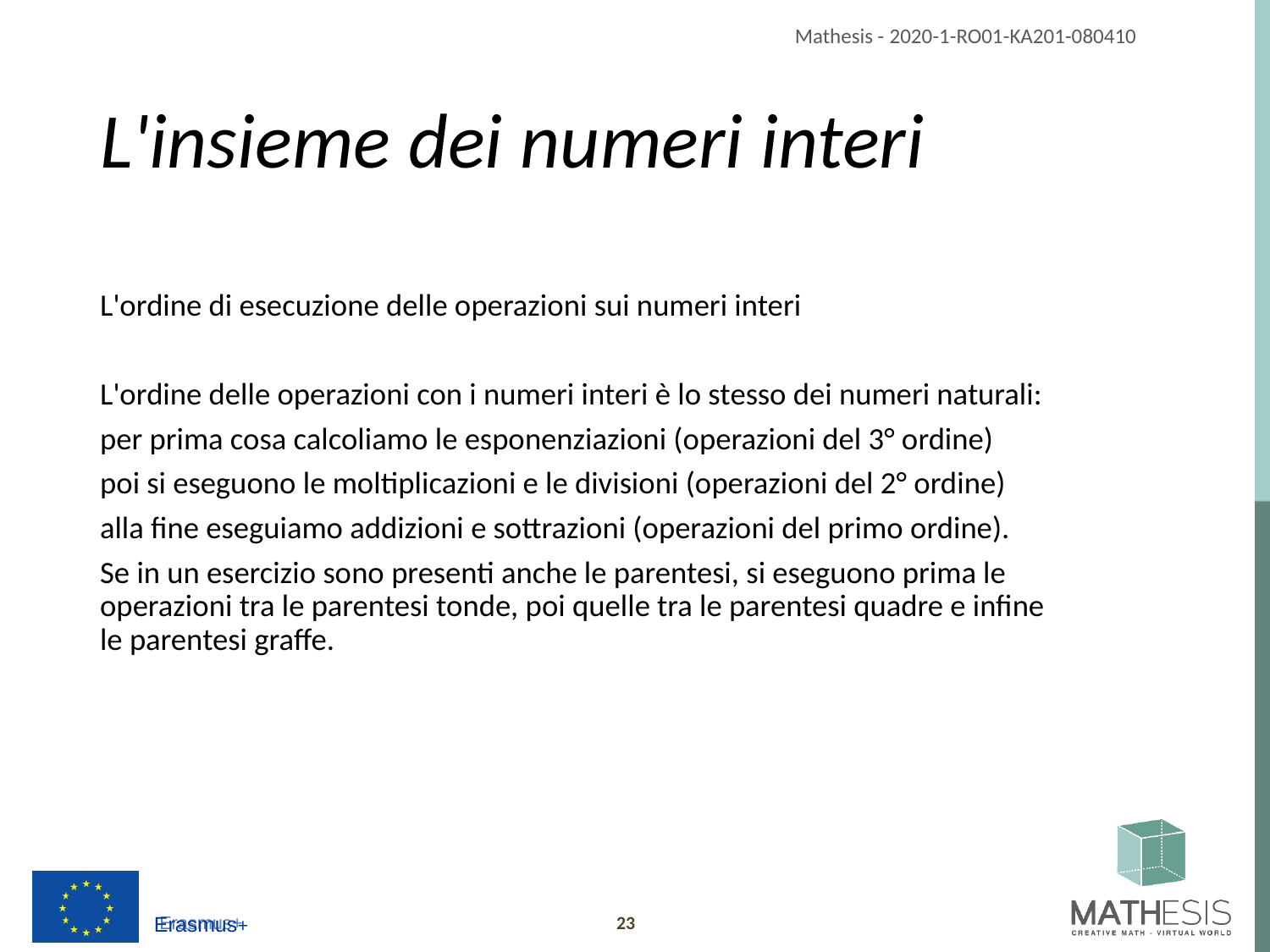

# L'insieme dei numeri interi
L'ordine di esecuzione delle operazioni sui numeri interi

L'ordine delle operazioni con i numeri interi è lo stesso dei numeri naturali:
per prima cosa calcoliamo le esponenziazioni (operazioni del 3° ordine)
poi si eseguono le moltiplicazioni e le divisioni (operazioni del 2° ordine)
alla fine eseguiamo addizioni e sottrazioni (operazioni del primo ordine).
Se in un esercizio sono presenti anche le parentesi, si eseguono prima le operazioni tra le parentesi tonde, poi quelle tra le parentesi quadre e infine le parentesi graffe.